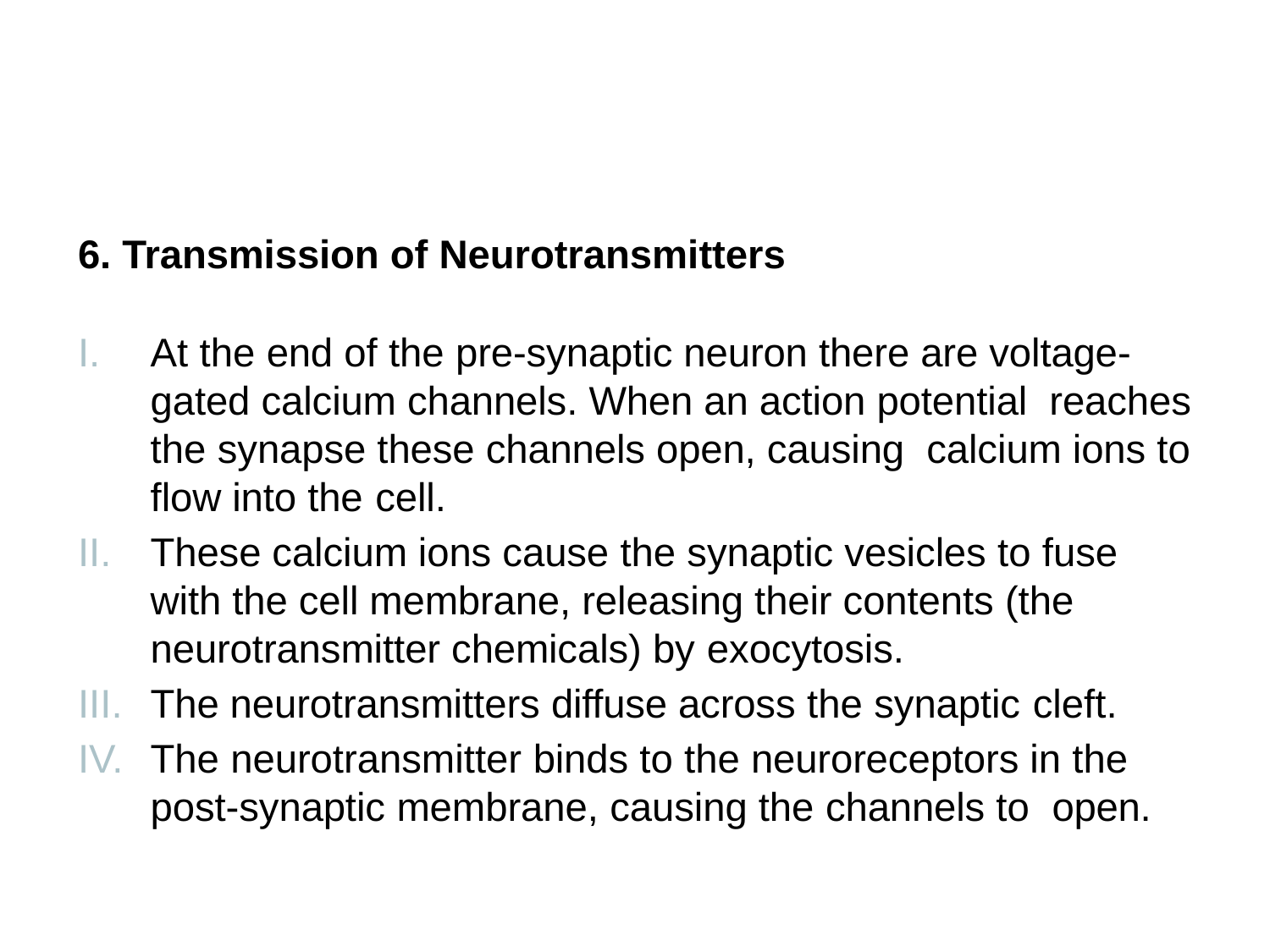

6. Transmission of Neurotransmitters

At the end of the pre-synaptic neuron there are voltage-  gated calcium channels. When an action potential  reaches the synapse these channels open, causing  calcium ions to flow into the cell.
These calcium ions cause the synaptic vesicles to fuse  with the cell membrane, releasing their contents (the  neurotransmitter chemicals) by exocytosis.
The neurotransmitters diffuse across the synaptic cleft.
The neurotransmitter binds to the neuroreceptors in the  post-synaptic membrane, causing the channels to  open.